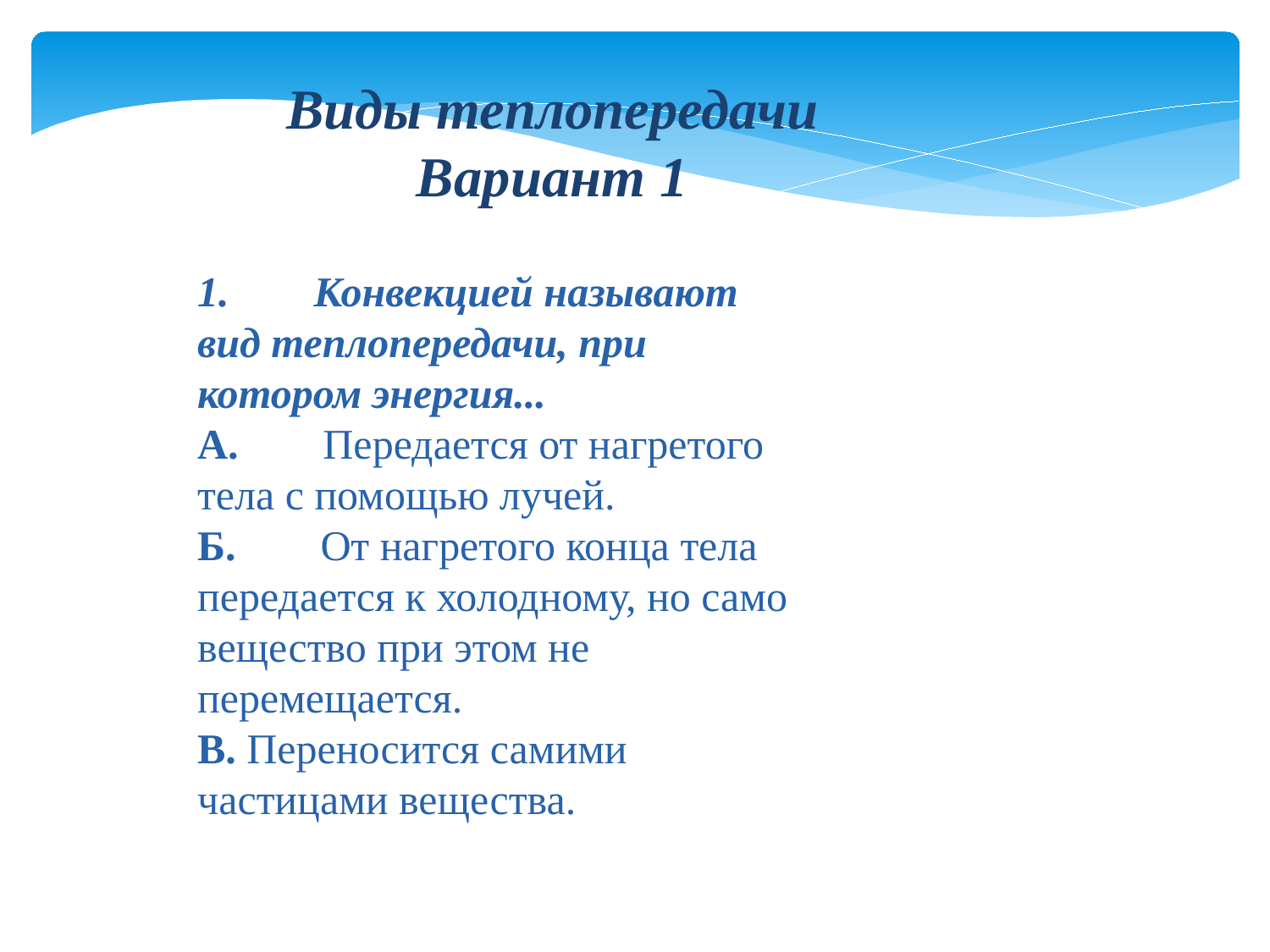

Виды теплопередачи
Вариант 1
1.        Конвекцией называют вид теплопередачи, при котором энергия...
A.        Передается от нагретого тела с помощью лучей.
Б.        От нагретого конца тела передается к холодному, но само вещество при этом не перемещается.
В. Переносится самими частицами вещества.